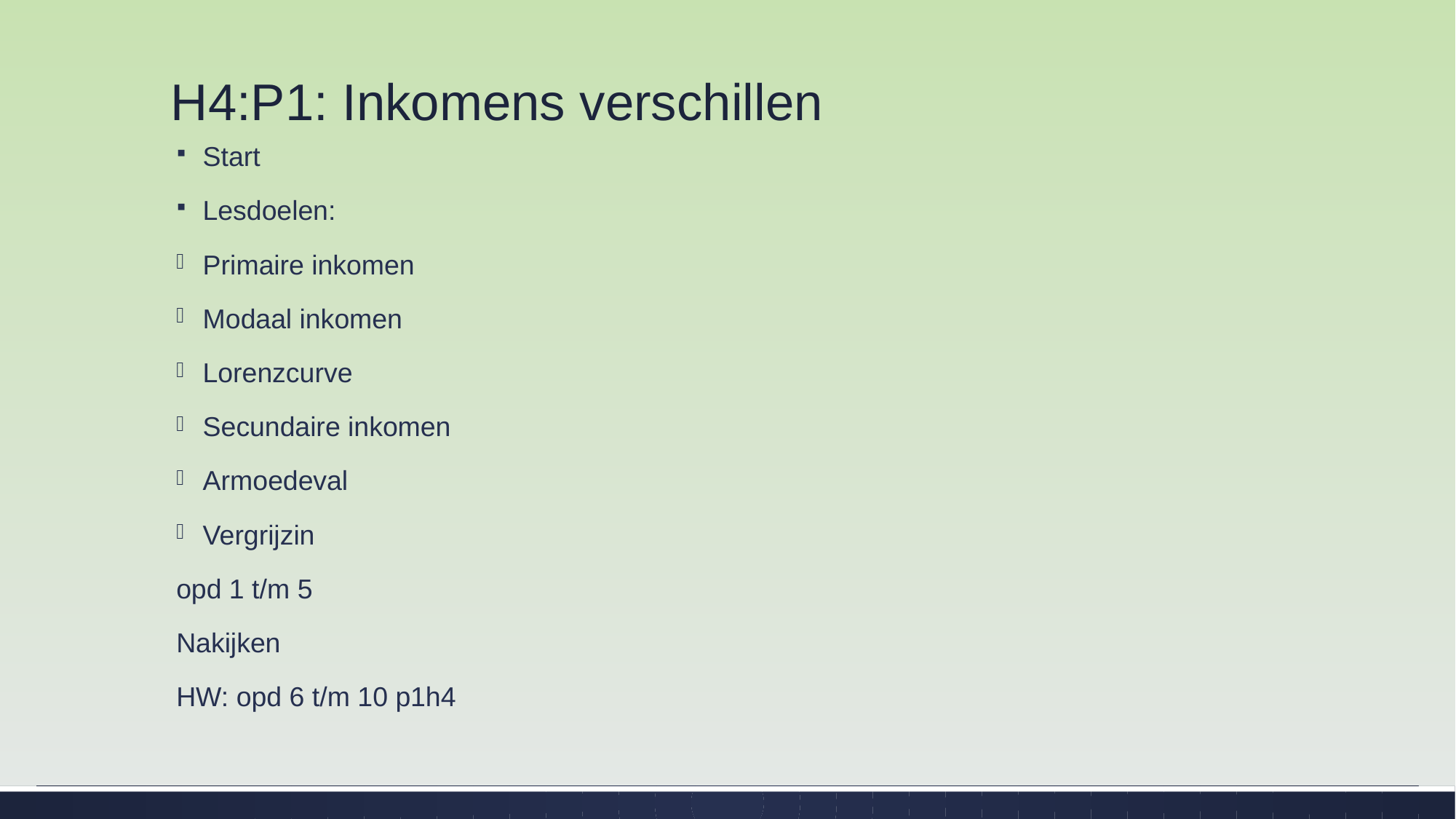

# H4:P1: Inkomens verschillen
Start
Lesdoelen:
Primaire inkomen
Modaal inkomen
Lorenzcurve
Secundaire inkomen
Armoedeval
Vergrijzin
opd 1 t/m 5
Nakijken
HW: opd 6 t/m 10 p1h4